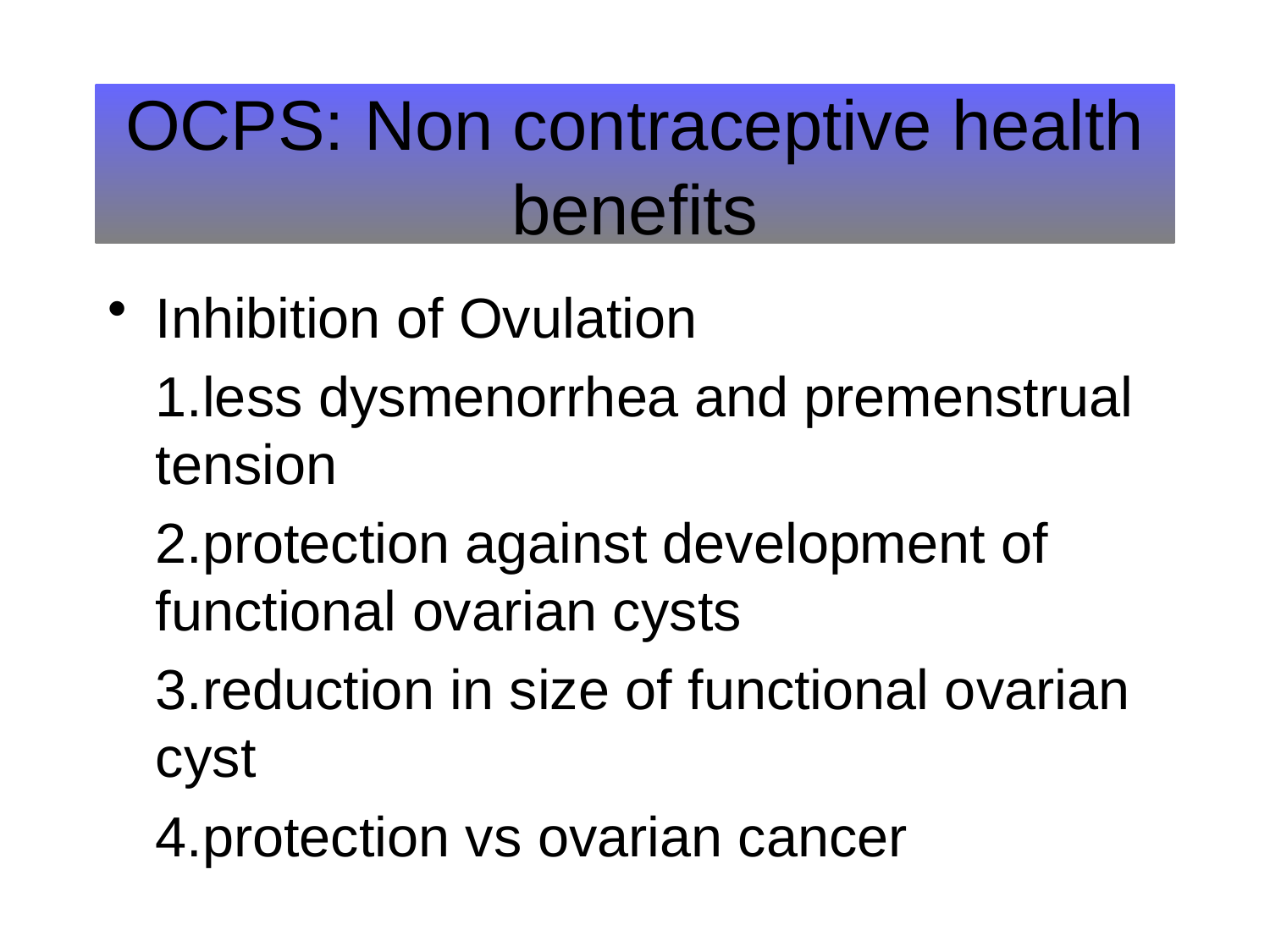

# OCPS: Non contraceptive health benefits
Inhibition of Ovulation
	1.less dysmenorrhea and premenstrual tension
	2.protection against development of functional ovarian cysts
	3.reduction in size of functional ovarian cyst
	4.protection vs ovarian cancer